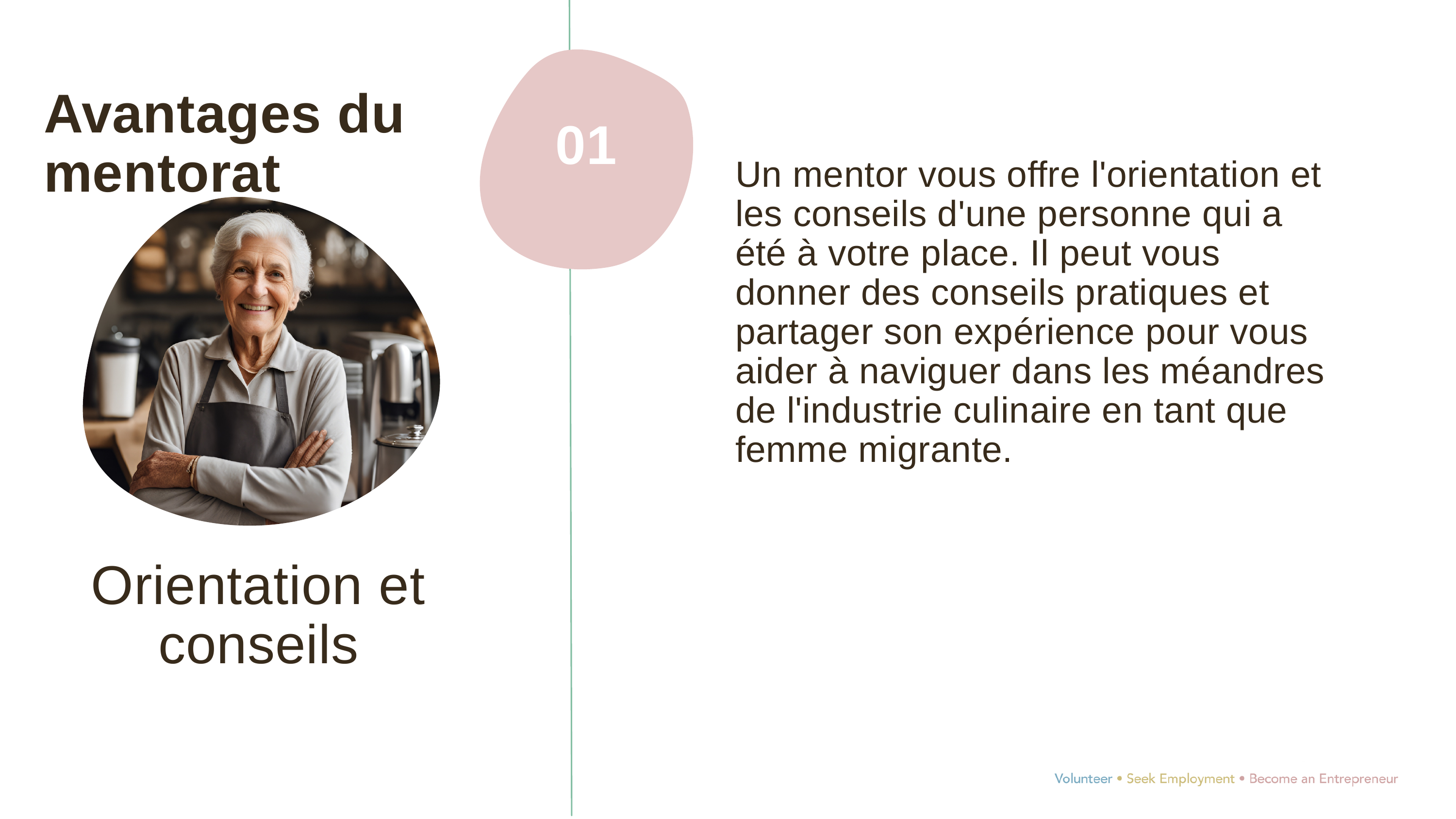

Avantages du mentorat

Orientation et conseils

Un mentor vous offre l'orientation et les conseils d'une personne qui a été à votre place. Il peut vous donner des conseils pratiques et partager son expérience pour vous aider à naviguer dans les méandres de l'industrie culinaire en tant que femme migrante.

01